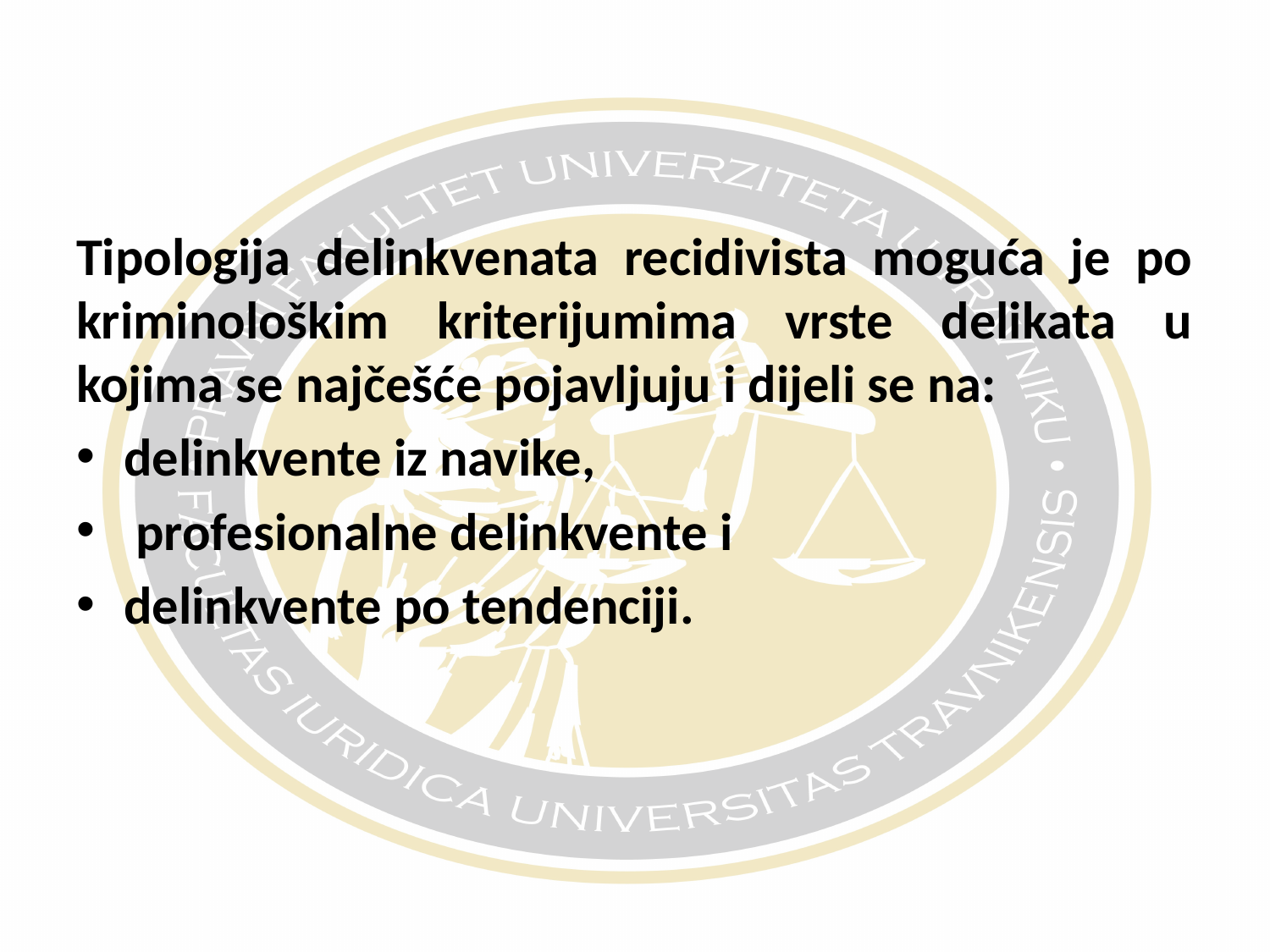

#
Tipologija delinkvenata recidivista moguća je po kriminološkim kriterijumima vrste delikata u kojima se najčešće pojavljuju i dijeli se na:
delinkvente iz navike,
 profesionalne delinkvente i
delinkvente po tendenciji.